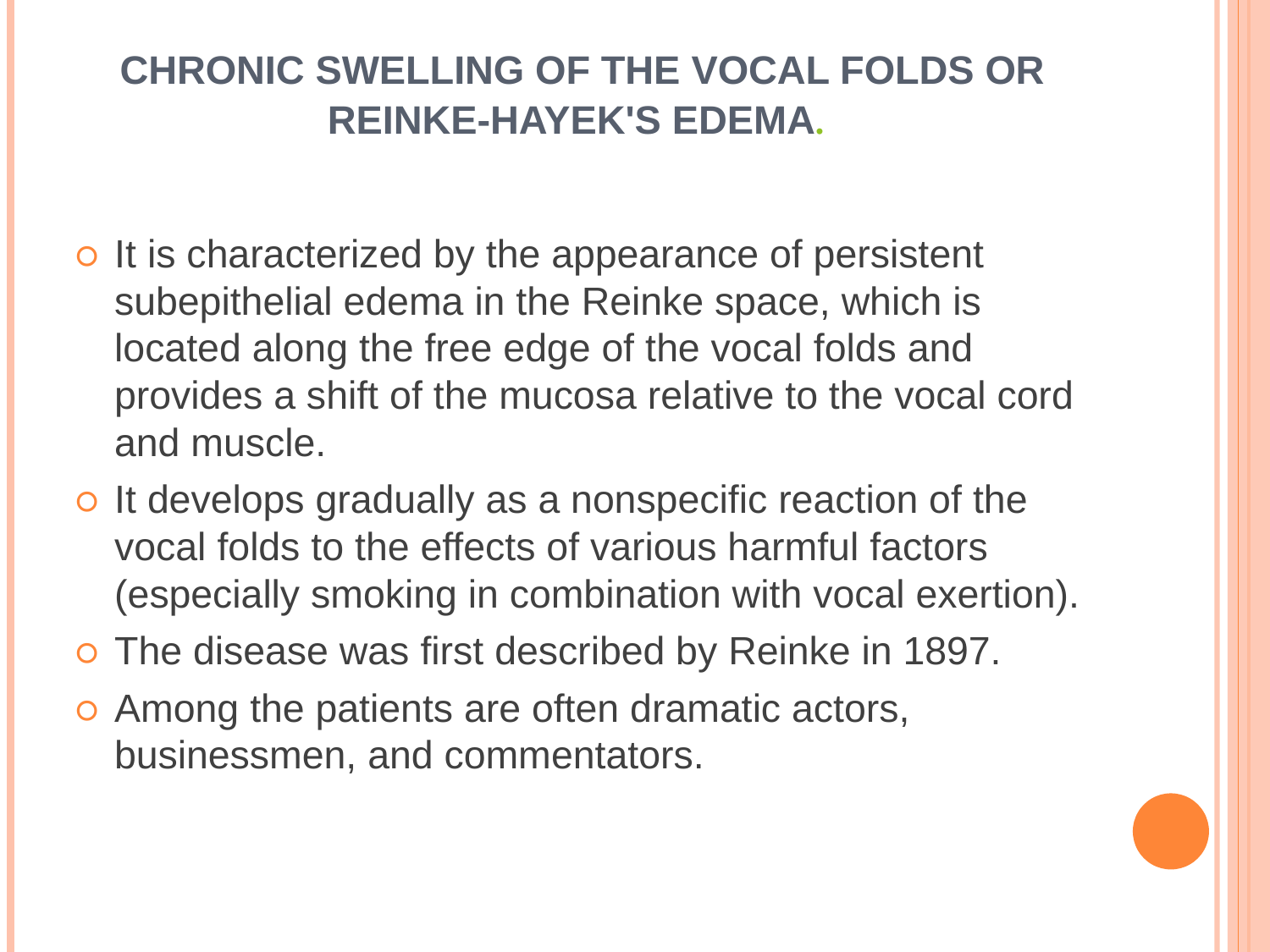

# Chronic swelling of the vocal folds or Reinke-Hayek's edema.
It is characterized by the appearance of persistent subepithelial edema in the Reinke space, which is located along the free edge of the vocal folds and provides a shift of the mucosa relative to the vocal cord and muscle.
It develops gradually as a nonspecific reaction of the vocal folds to the effects of various harmful factors (especially smoking in combination with vocal exertion).
The disease was first described by Reinke in 1897.
Among the patients are often dramatic actors, businessmen, and commentators.